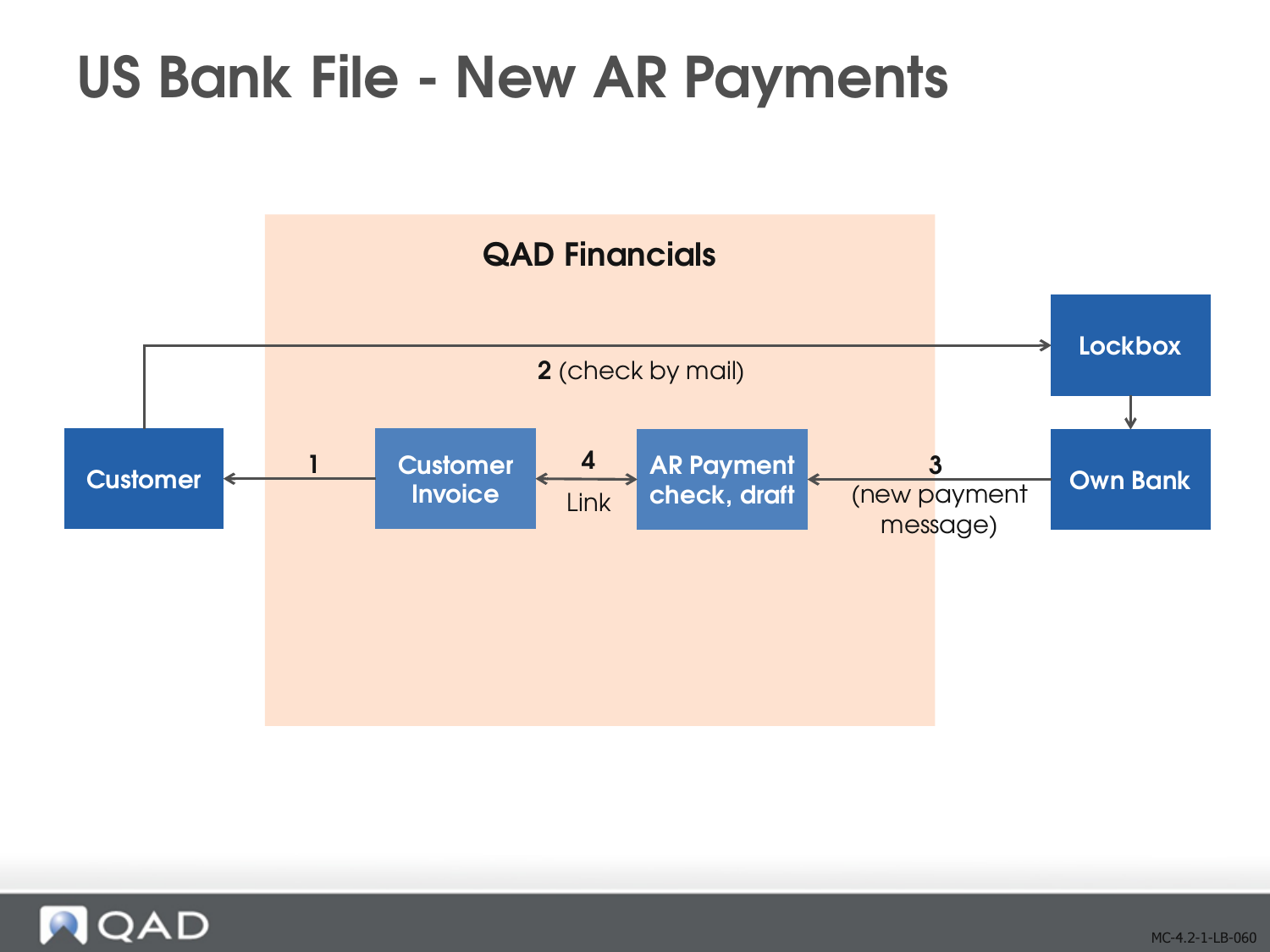

# US Bank File - New AR Payments

QAD Financials
Lockbox
2 (check by mail)
Customer
Customer
Invoice
AR Payment
check, draft
Own Bank
4
Link
1
3
(new payment message)
MC-4.2-1-LB-060